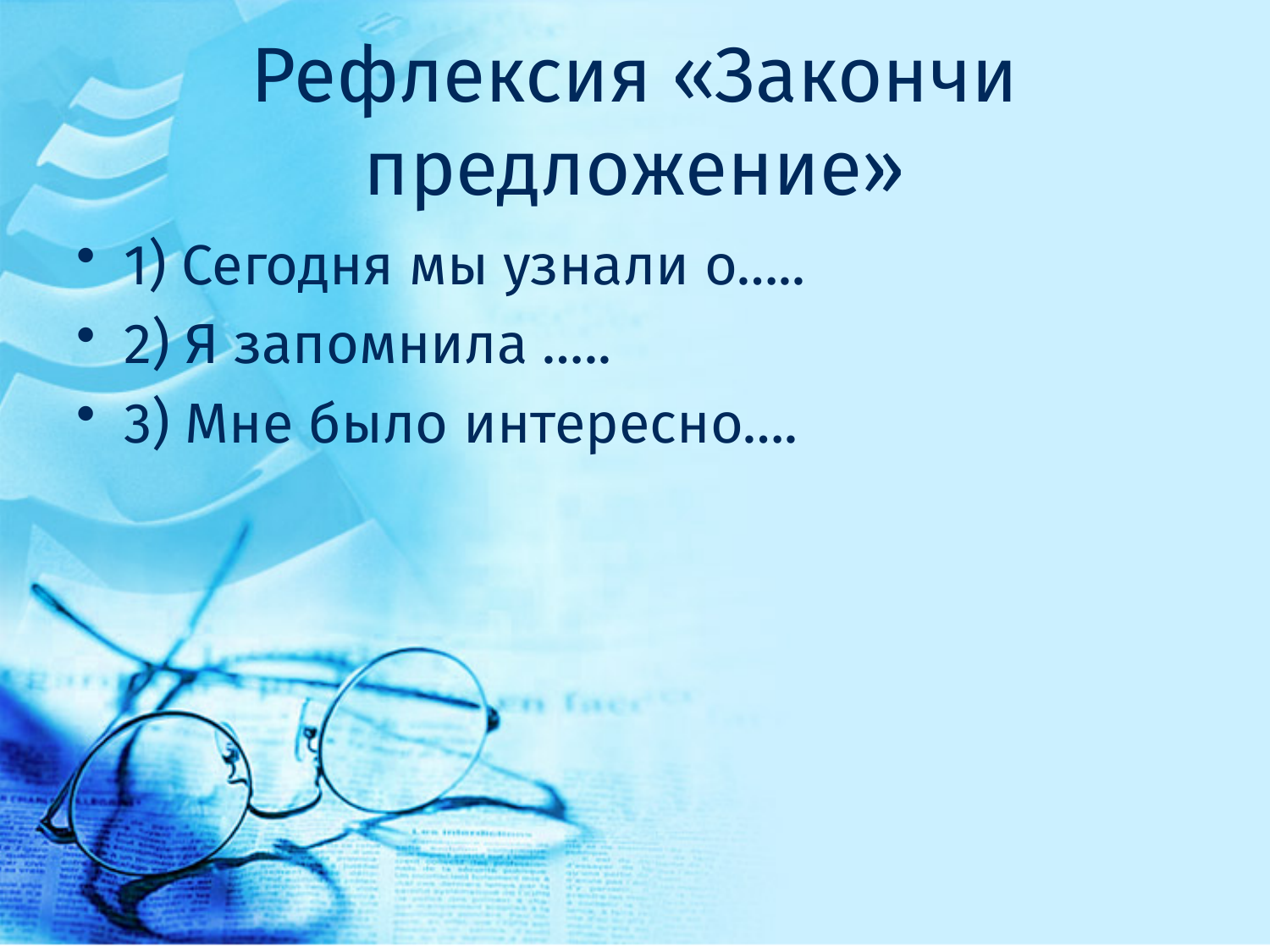

# Рефлексия «Закончи предложение»
1) Сегодня мы узнали о…..
2) Я запомнила …..
3) Мне было интересно….